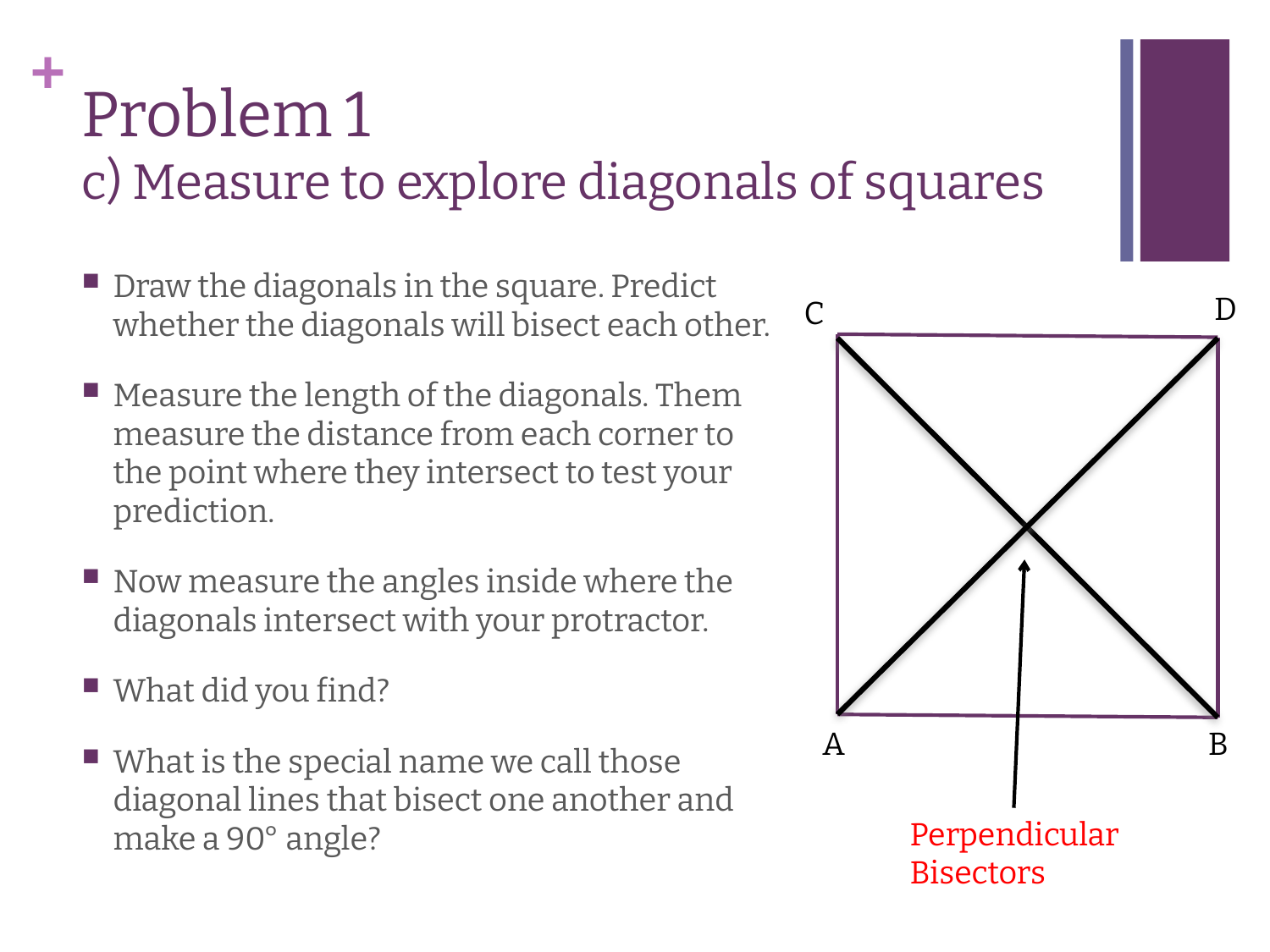

# Problem 1 c) Measure to explore diagonals of squares
Draw the diagonals in the square. Predict whether the diagonals will bisect each other.
Measure the length of the diagonals. Them measure the distance from each corner to the point where they intersect to test your prediction.
Now measure the angles inside where the diagonals intersect with your protractor.
What did you find?
What is the special name we call those diagonal lines that bisect one another and make a 90° angle?
D
C
A
B
Perpendicular
Bisectors